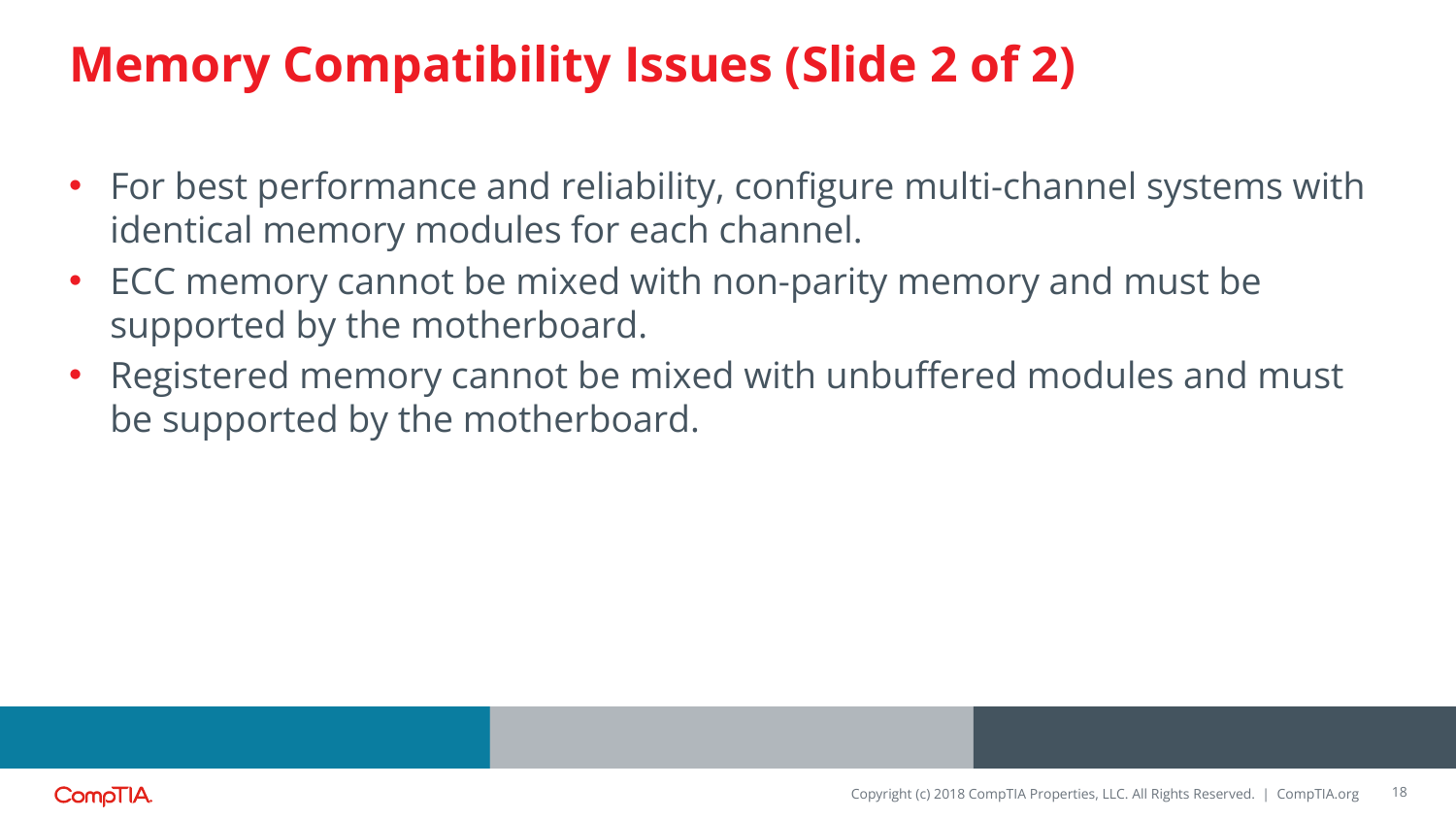

# Memory Compatibility Issues (Slide 2 of 2)
For best performance and reliability, configure multi-channel systems with identical memory modules for each channel.
ECC memory cannot be mixed with non-parity memory and must be supported by the motherboard.
Registered memory cannot be mixed with unbuffered modules and must be supported by the motherboard.
18